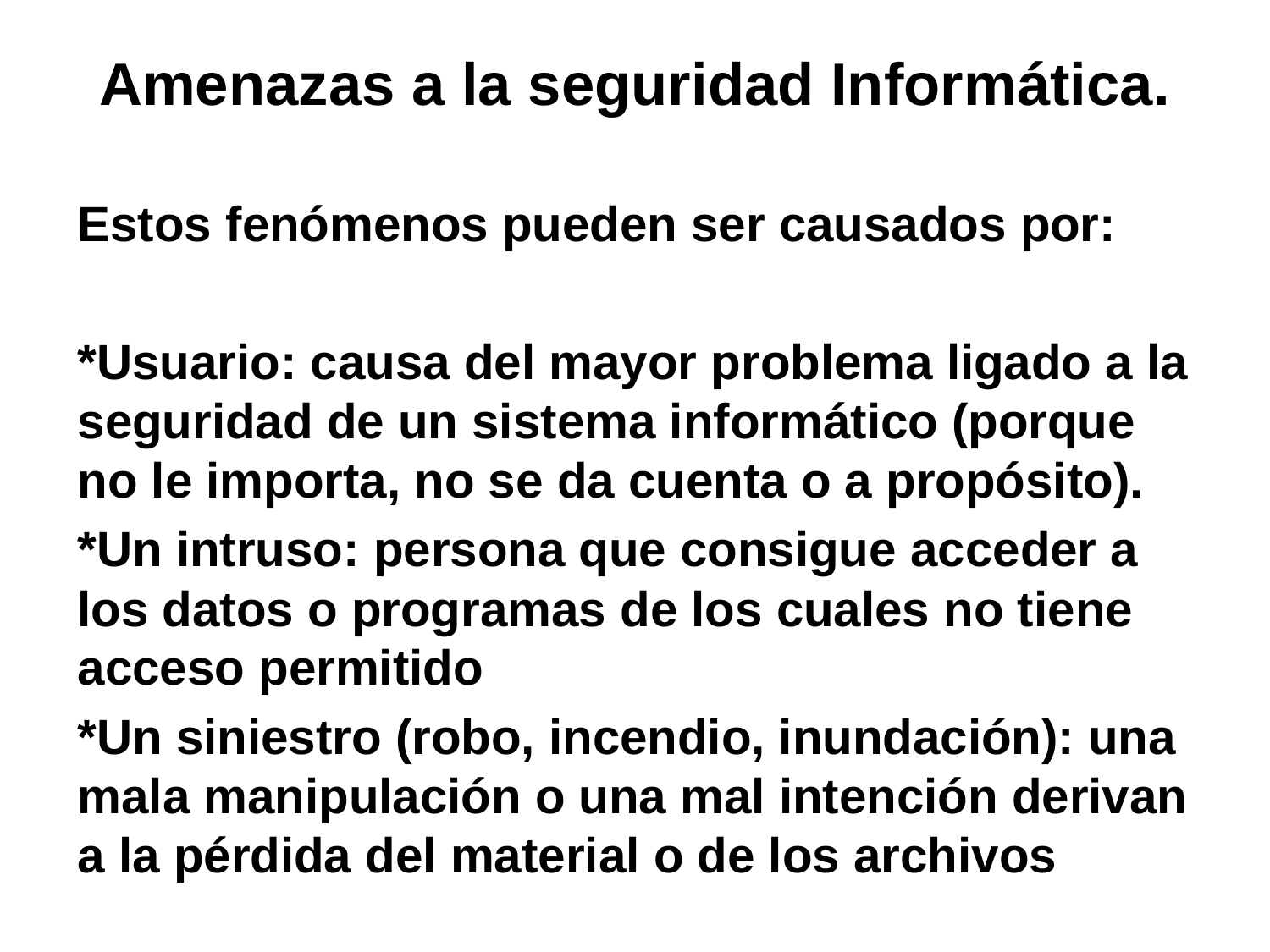

# Amenazas a la seguridad Informática.
Estos fenómenos pueden ser causados por:

*Usuario: causa del mayor problema ligado a la seguridad de un sistema informático (porque no le importa, no se da cuenta o a propósito).
*Un intruso: persona que consigue acceder a los datos o programas de los cuales no tiene acceso permitido
*Un siniestro (robo, incendio, inundación): una mala manipulación o una mal intención derivan a la pérdida del material o de los archivos